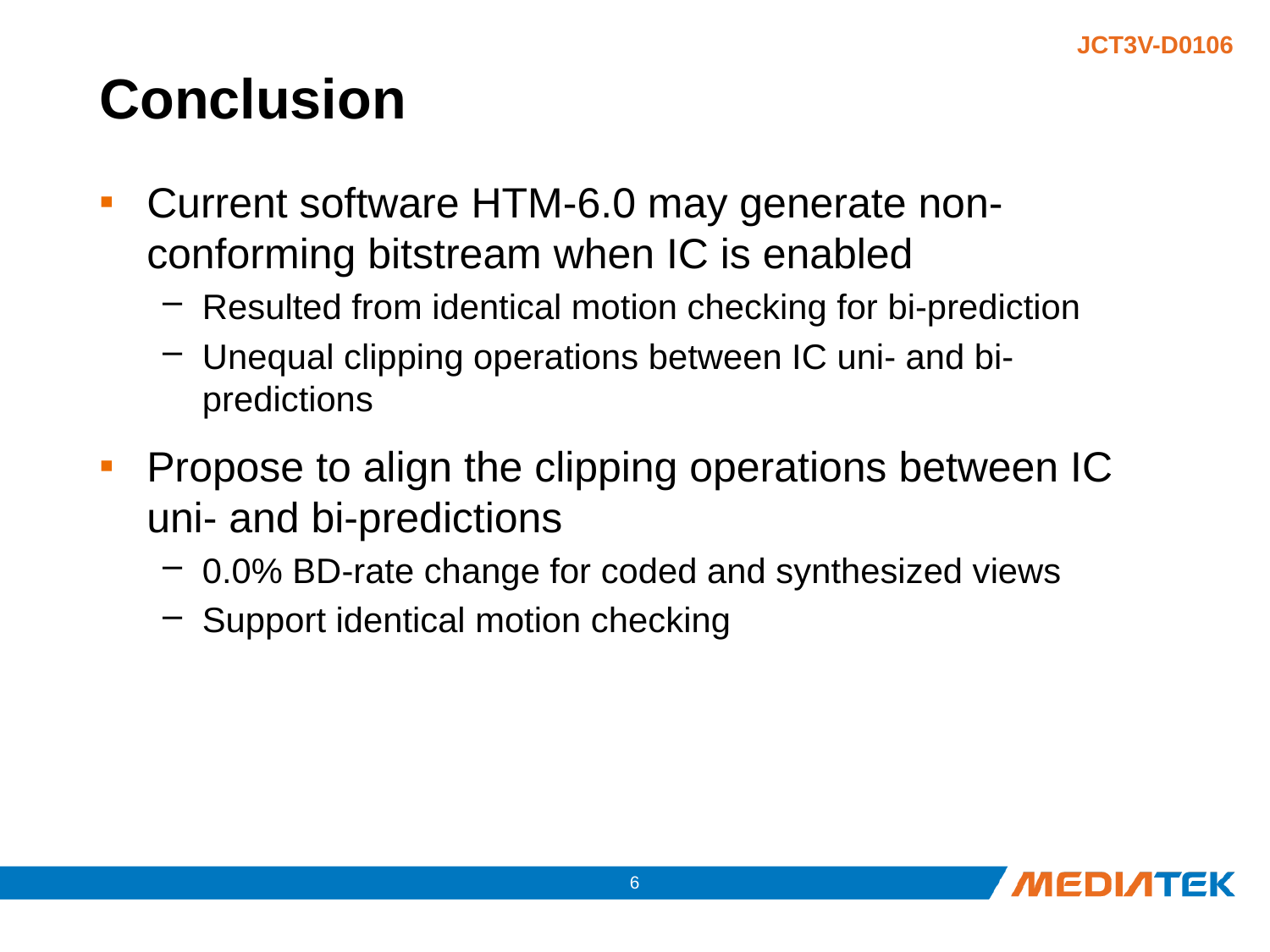

# Conclusion
Current software HTM-6.0 may generate non-conforming bitstream when IC is enabled
Resulted from identical motion checking for bi-prediction
Unequal clipping operations between IC uni- and bi- predictions
Propose to align the clipping operations between IC uni- and bi-predictions
0.0% BD-rate change for coded and synthesized views
Support identical motion checking

6